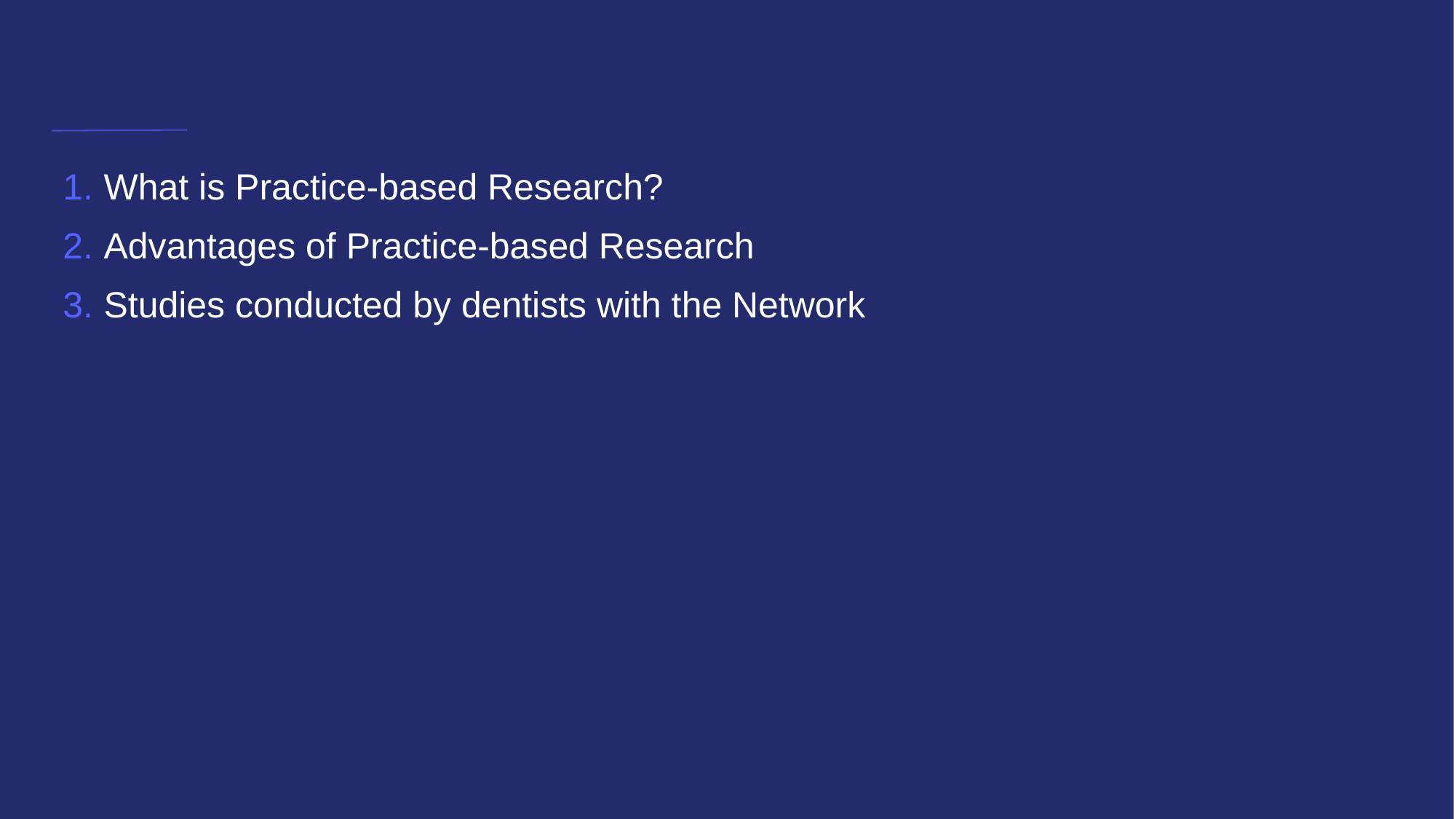

#
What is Practice-based Research?
Advantages of Practice-based Research
Studies conducted by dentists with the Network